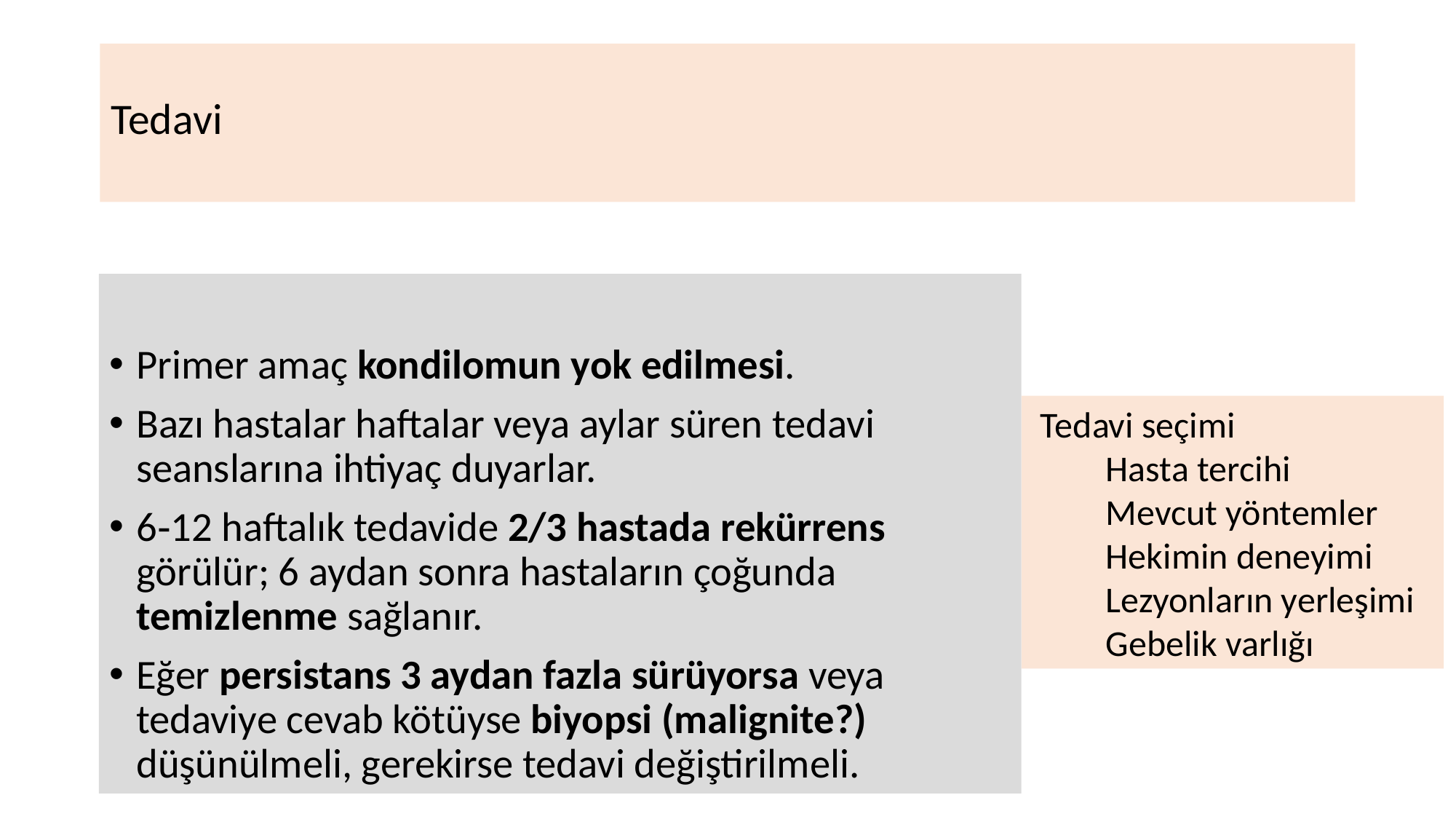

# Tedavi

Primer amaç kondilomun yok edilmesi.
Bazı hastalar haftalar veya aylar süren tedavi seanslarına ihtiyaç duyarlar.
6‐12 haftalık tedavide 2/3 hastada rekürrens görülür; 6 aydan sonra hastaların çoğunda temizlenme sağlanır.
Eğer persistans 3 aydan fazla sürüyorsa veya tedaviye cevab kötüyse biyopsi (malignite?) düşünülmeli, gerekirse tedavi değiştirilmeli.
 Tedavi seçimi
         Hasta tercihi
         Mevcut yöntemler
         Hekimin deneyimi
         Lezyonların yerleşimi
         Gebelik varlığı